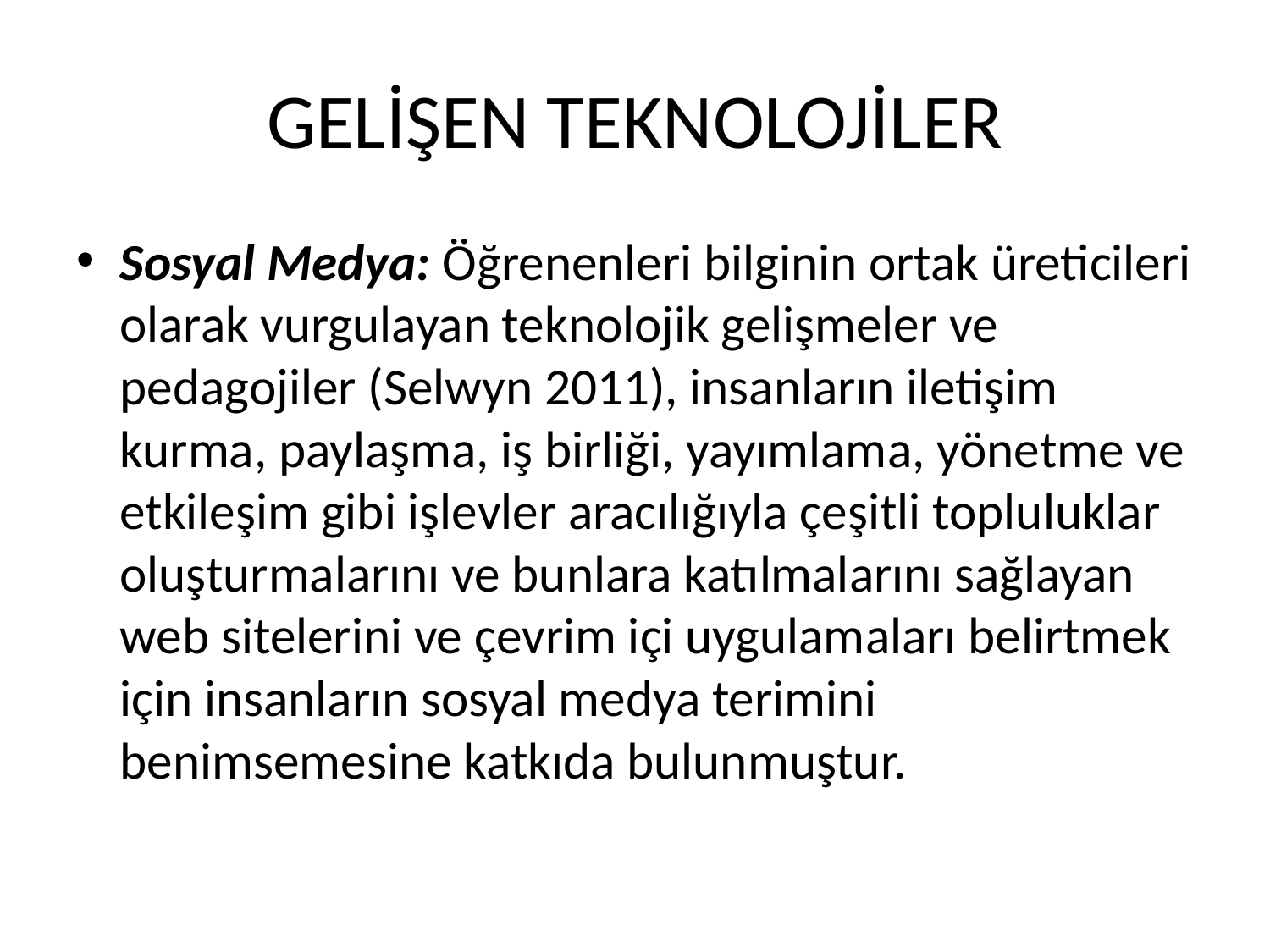

# GELİŞEN TEKNOLOJİLER
Sosyal Medya: Öğrenenleri bilginin ortak üreticileri olarak vurgulayan teknolojik gelişmeler ve pedagojiler (Selwyn 2011), insanların iletişim kurma, paylaşma, iş birliği, yayımlama, yönetme ve etkileşim gibi işlevler aracılığıyla çeşitli topluluklar oluşturmalarını ve bunlara katılmalarını sağlayan web sitelerini ve çevrim içi uygulamaları belirtmek için insanların sosyal medya terimini benimsemesine katkıda bulunmuştur.